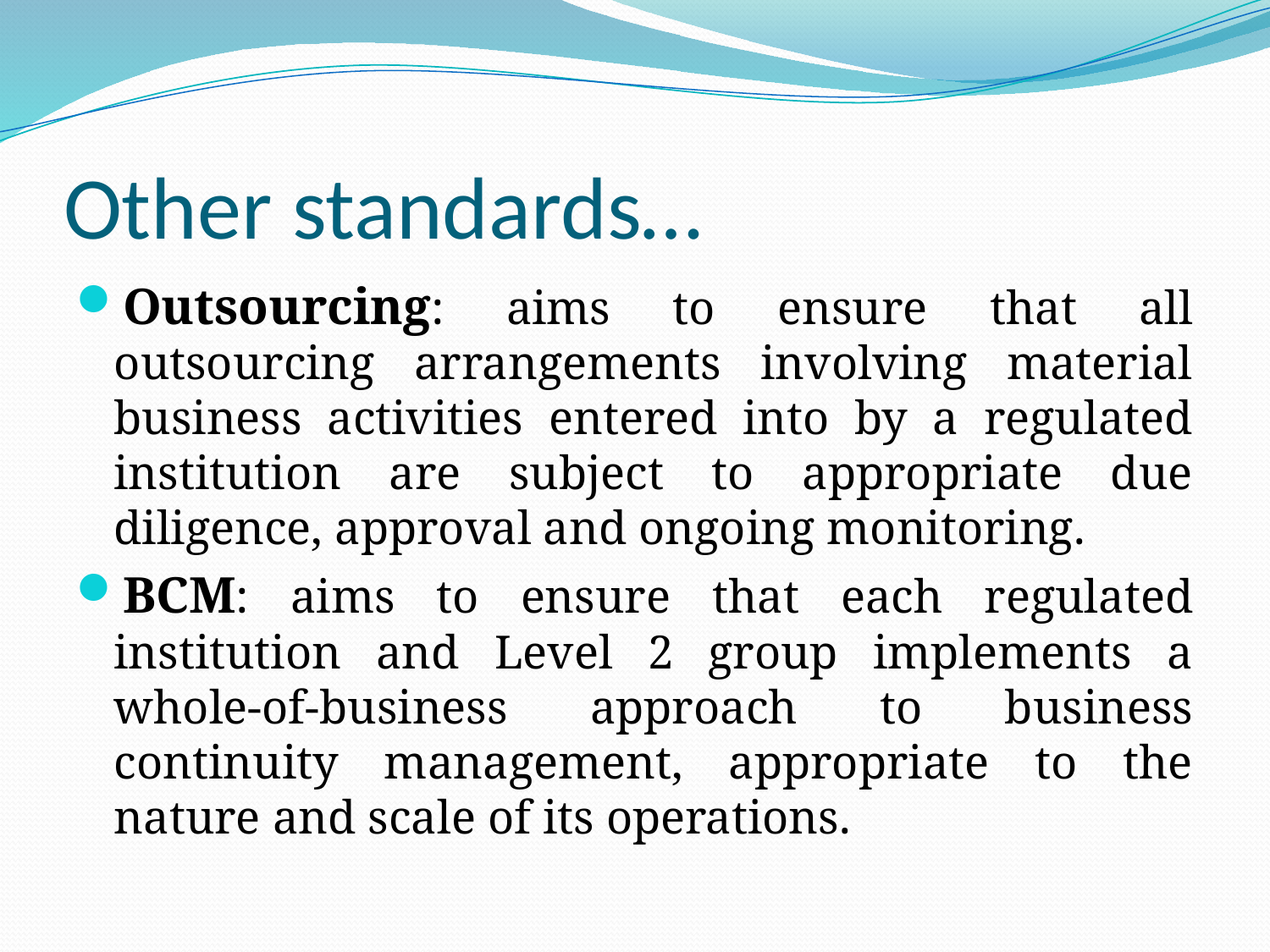

# Other standards…
Outsourcing: aims to ensure that all outsourcing arrangements involving material business activities entered into by a regulated institution are subject to appropriate due diligence, approval and ongoing monitoring.
BCM: aims to ensure that each regulated institution and Level 2 group implements a whole-of-business approach to business continuity management, appropriate to the nature and scale of its operations.